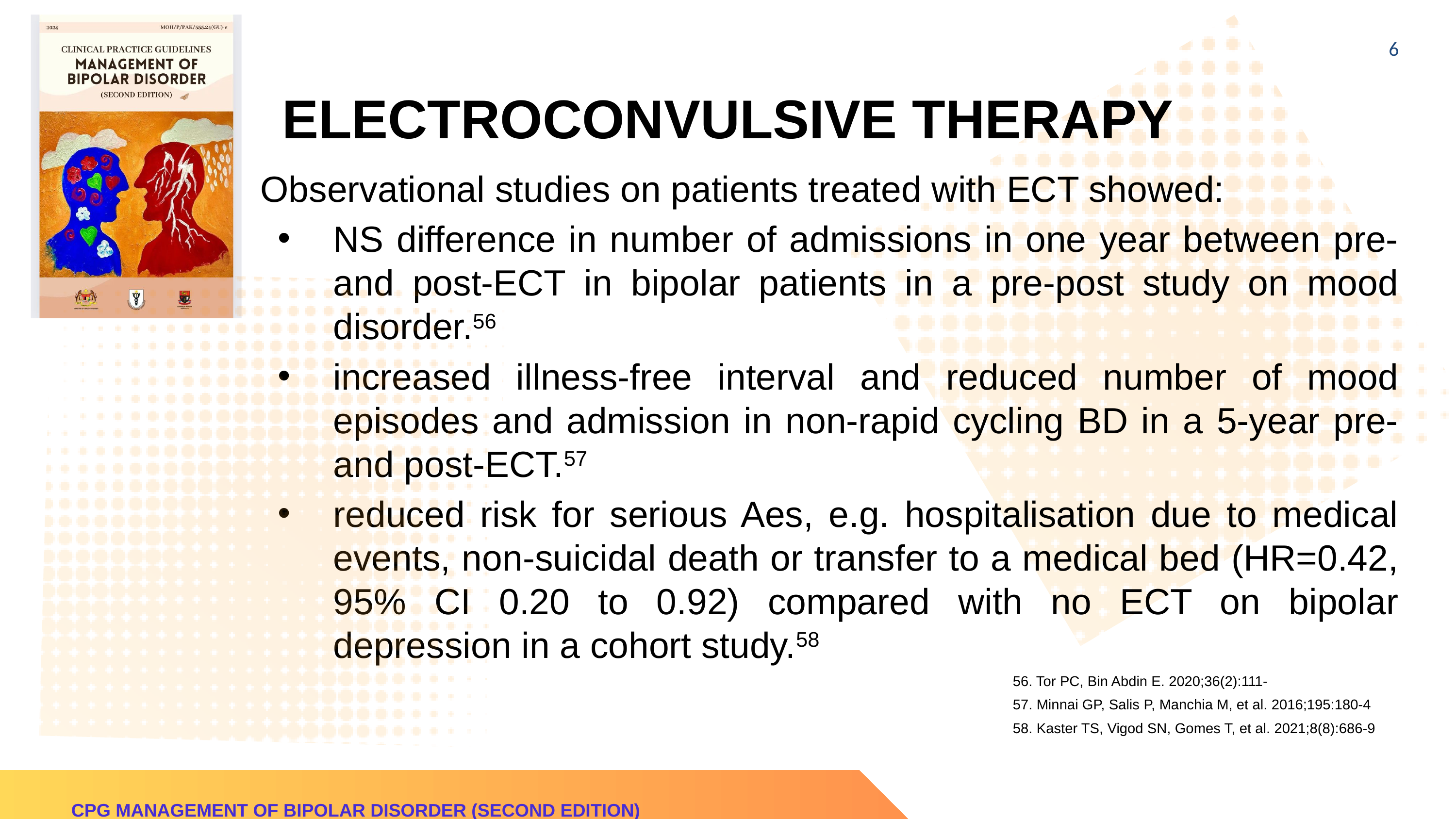

6
# ELECTROCONVULSIVE THERAPY
Observational studies on patients treated with ECT showed:
NS difference in number of admissions in one year between pre- and post-ECT in bipolar patients in a pre-post study on mood disorder.56
increased illness-free interval and reduced number of mood episodes and admission in non-rapid cycling BD in a 5-year pre- and post-ECT.57
reduced risk for serious Aes, e.g. hospitalisation due to medical events, non-suicidal death or transfer to a medical bed (HR=0.42, 95% CI 0.20 to 0.92) compared with no ECT on bipolar depression in a cohort study.58

56. Tor PC, Bin Abdin E. 2020;36(2):111-
57. Minnai GP, Salis P, Manchia M, et al. 2016;195:180-4
58. Kaster TS, Vigod SN, Gomes T, et al. 2021;8(8):686-9
CPG MANAGEMENT OF BIPOLAR DISORDER (SECOND EDITION)